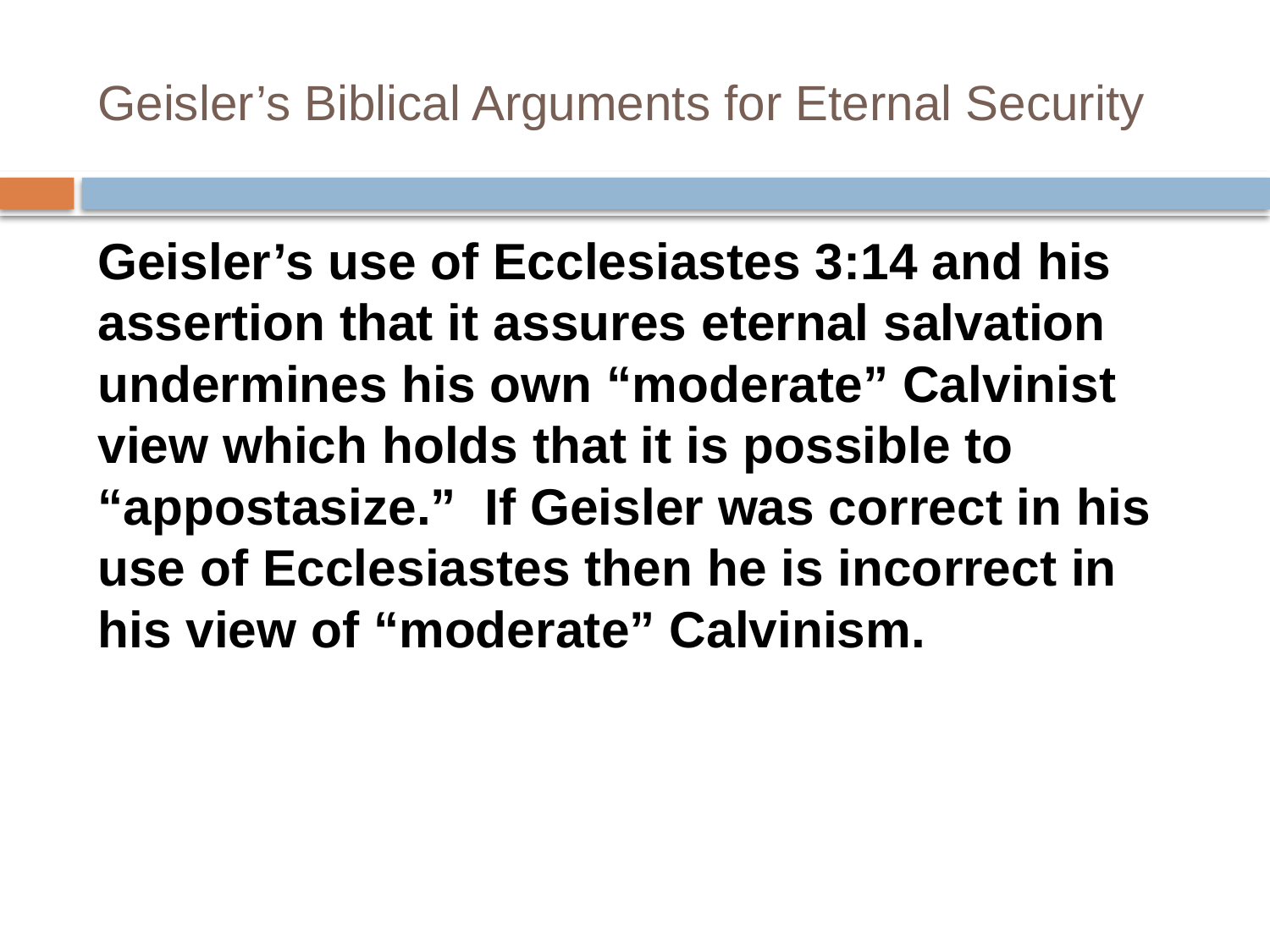

# Geisler’s Biblical Arguments for Eternal Security
Geisler’s use of Ecclesiastes 3:14 and his assertion that it assures eternal salvation undermines his own “moderate” Calvinist view which holds that it is possible to “appostasize.”  If Geisler was correct in his use of Ecclesiastes then he is incorrect in his view of “moderate” Calvinism.